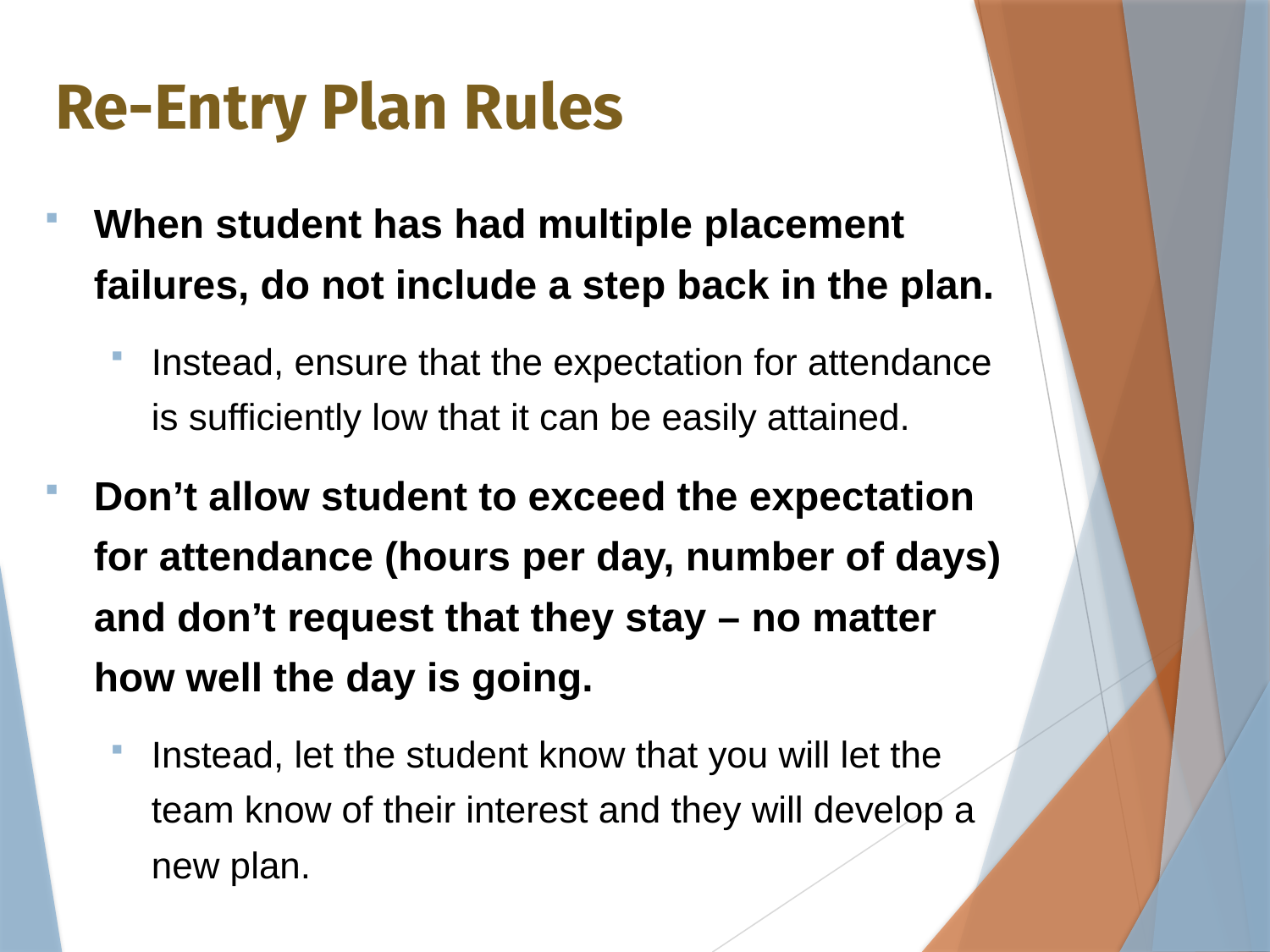

Re-Entry Plan Rules
When student has had multiple placement failures, do not include a step back in the plan.
Instead, ensure that the expectation for attendance is sufficiently low that it can be easily attained.
Don’t allow student to exceed the expectation for attendance (hours per day, number of days) and don’t request that they stay – no matter how well the day is going.
Instead, let the student know that you will let the team know of their interest and they will develop a new plan.